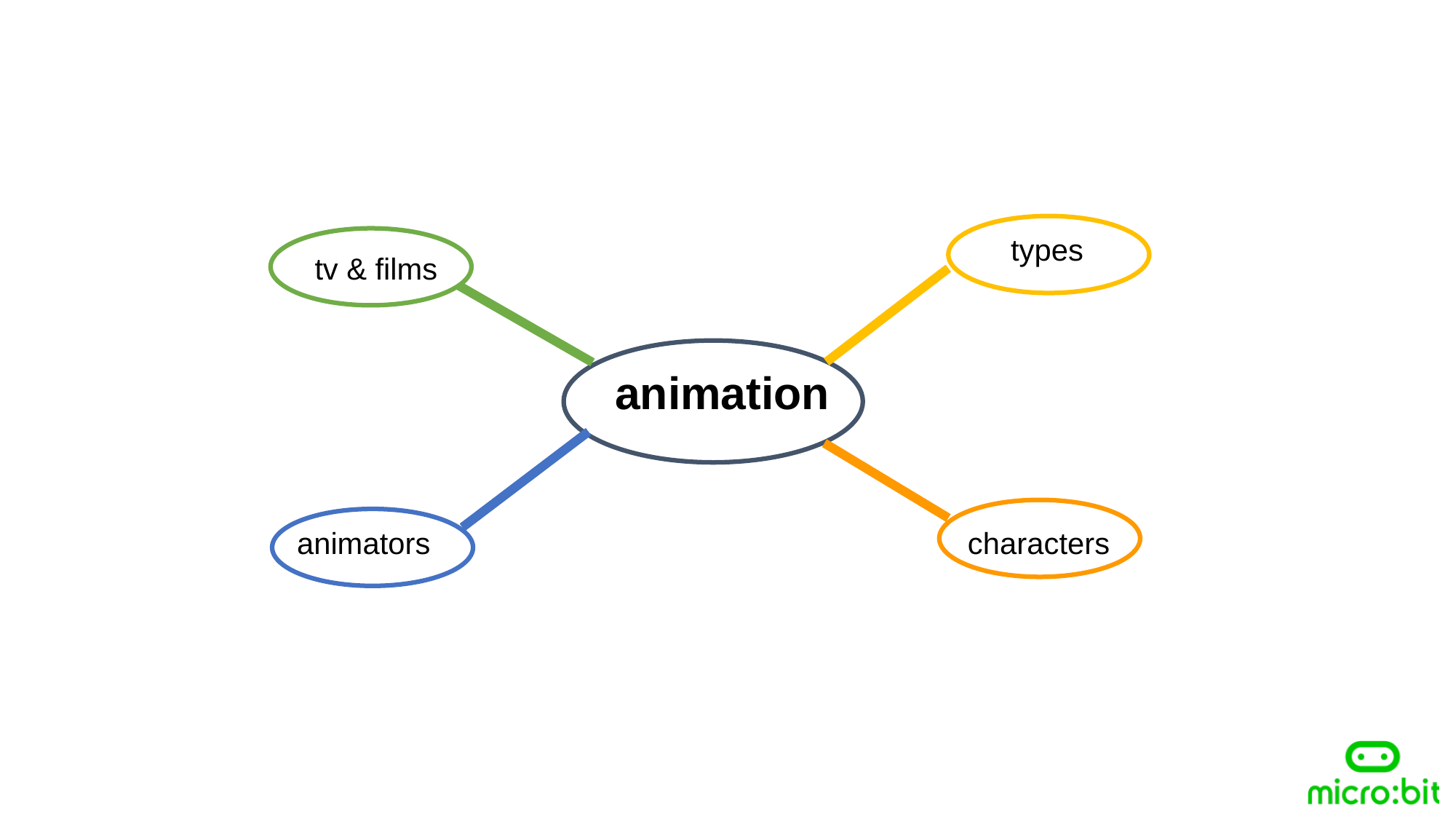

types

tv & films

animation

animators
characters